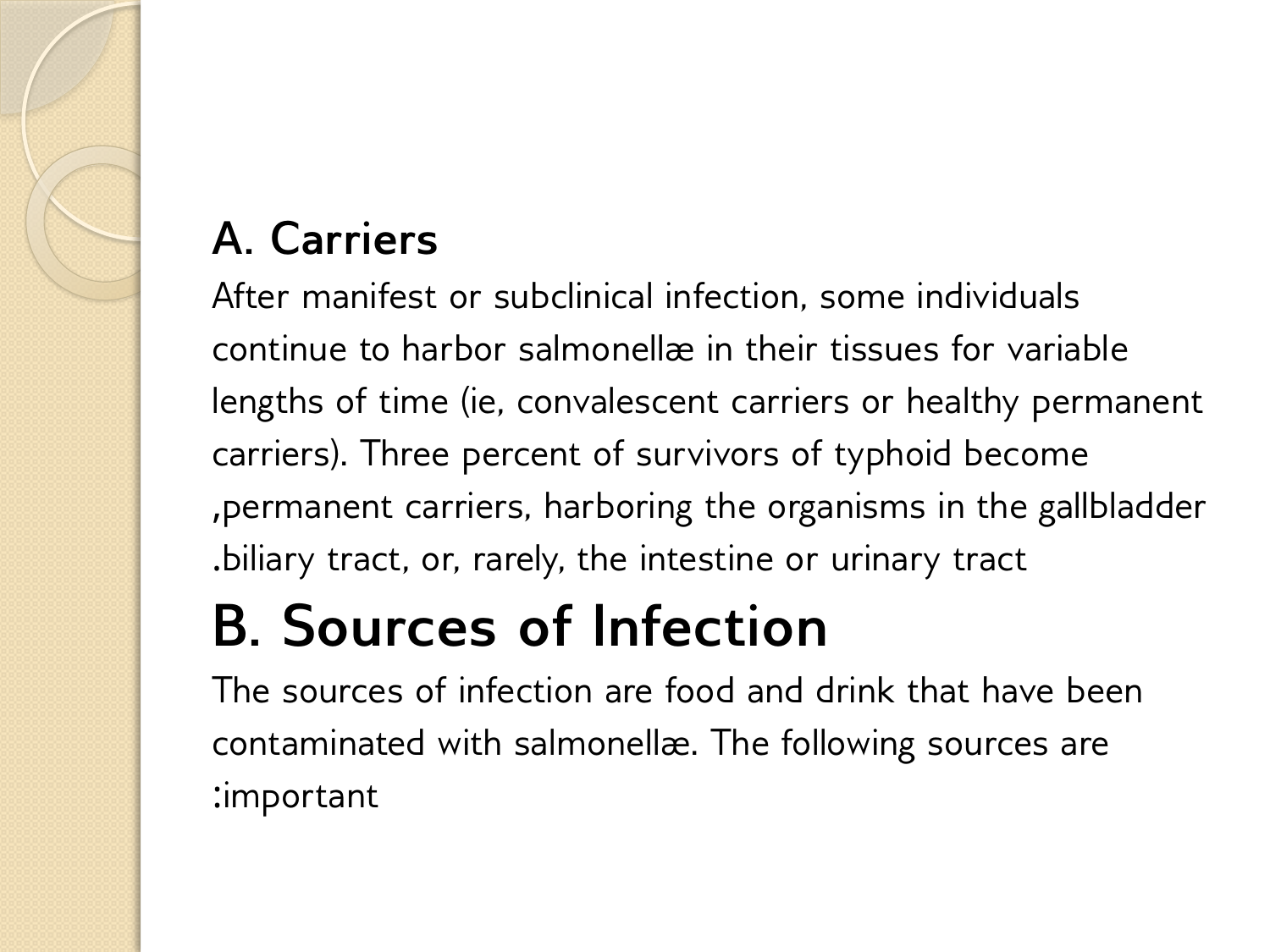

A. Carriers
After manifest or subclinical infection, some individuals
continue to harbor salmonellae in their tissues for variable
lengths of time (ie, convalescent carriers or healthy permanent
carriers). Three percent of survivors of typhoid become
permanent carriers, harboring the organisms in the gallbladder,
biliary tract, or, rarely, the intestine or urinary tract.
B. Sources of Infection
The sources of infection are food and drink that have been
contaminated with salmonellae. The following sources are
important: